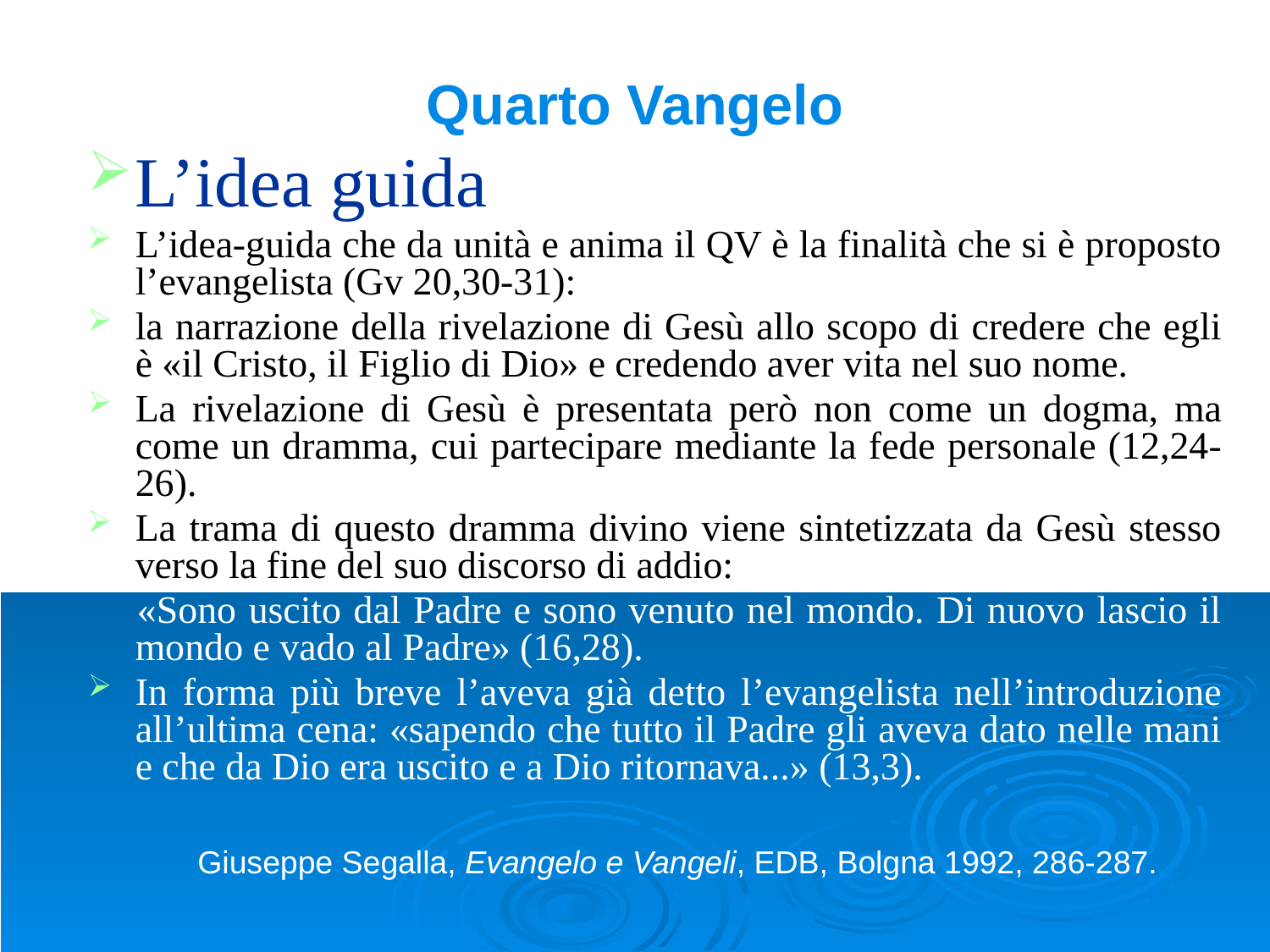

# Quarto Vangelo
L’idea guida
L’idea-guida che da unità e anima il QV è la finalità che si è proposto l’evangelista (Gv 20,30-31):
la narrazione della rivelazione di Gesù allo scopo di credere che egli è «il Cristo, il Figlio di Dio» e credendo aver vita nel suo nome.
La rivelazione di Gesù è presentata però non come un dogma, ma come un dramma, cui partecipare mediante la fede personale (12,24-26).
La trama di questo dramma divino viene sintetizzata da Gesù stesso verso la fine del suo discorso di addio:
    «Sono uscito dal Padre e sono venuto nel mondo. Di nuovo lascio il mondo e vado al Padre» (16,28).
In forma più breve l’aveva già detto l’evangelista nell’introduzione all’ultima cena: «sapendo che tutto il Padre gli aveva dato nelle mani e che da Dio era uscito e a Dio ritornava...» (13,3).

Giuseppe Segalla, Evangelo e Vangeli, EDB, Bolgna 1992, 286-287.